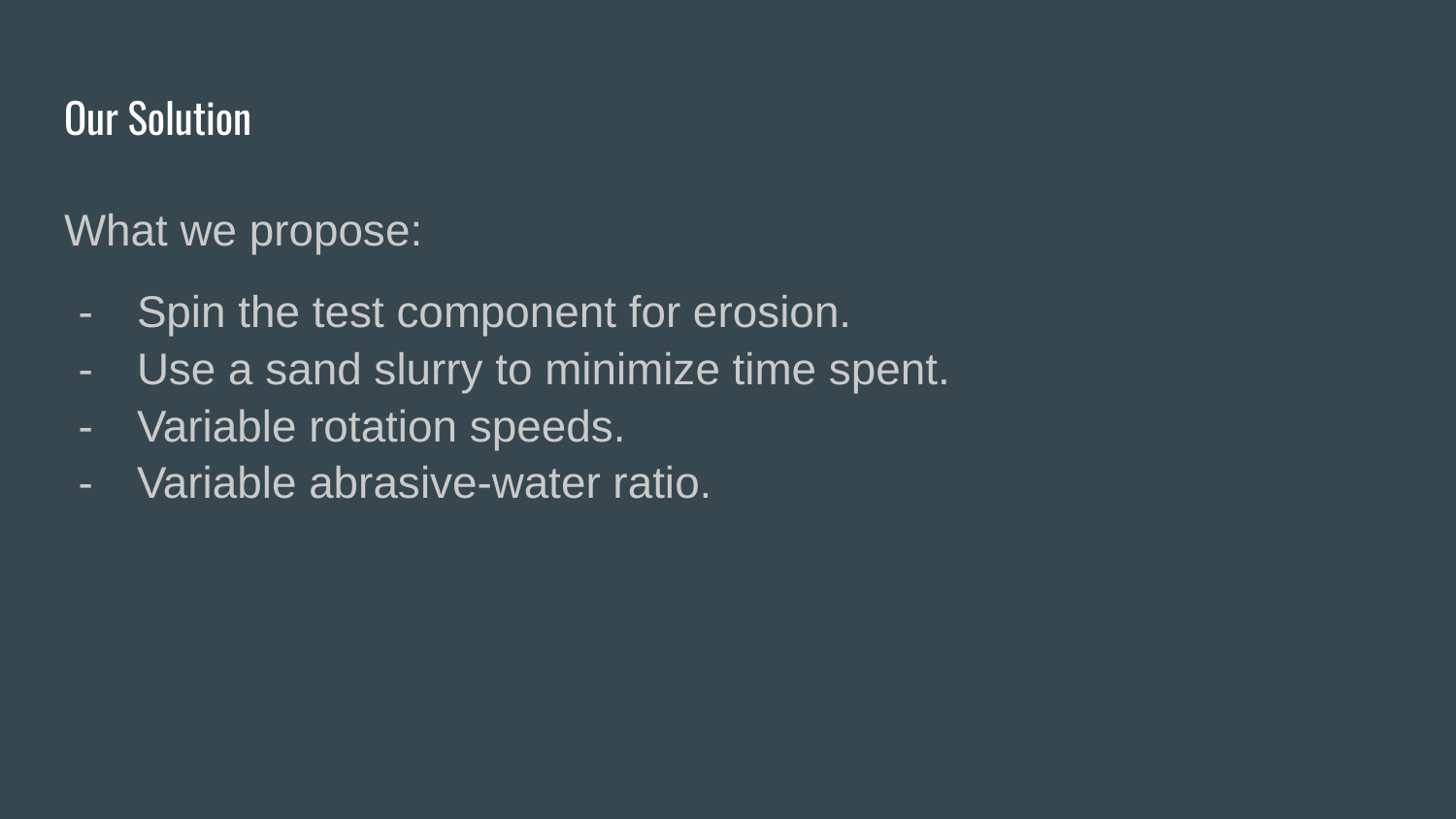

# Our Solution

What we propose:
Spin the test component for erosion.
Use a sand slurry to minimize time spent.
Variable rotation speeds.
Variable abrasive-water ratio.